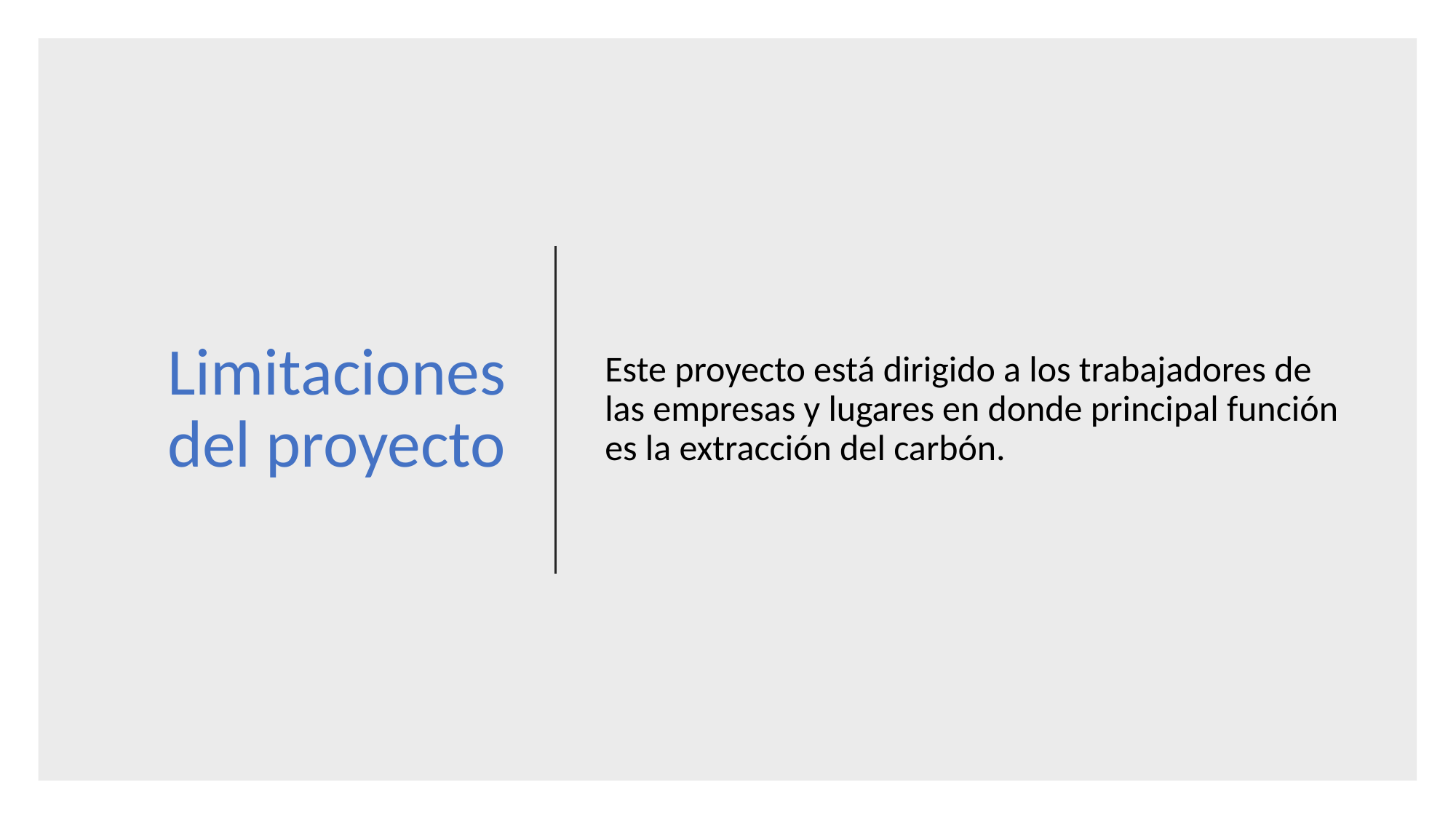

# Limitaciones del proyecto
Este proyecto está dirigido a los trabajadores de las empresas y lugares en donde principal función es la extracción del carbón.